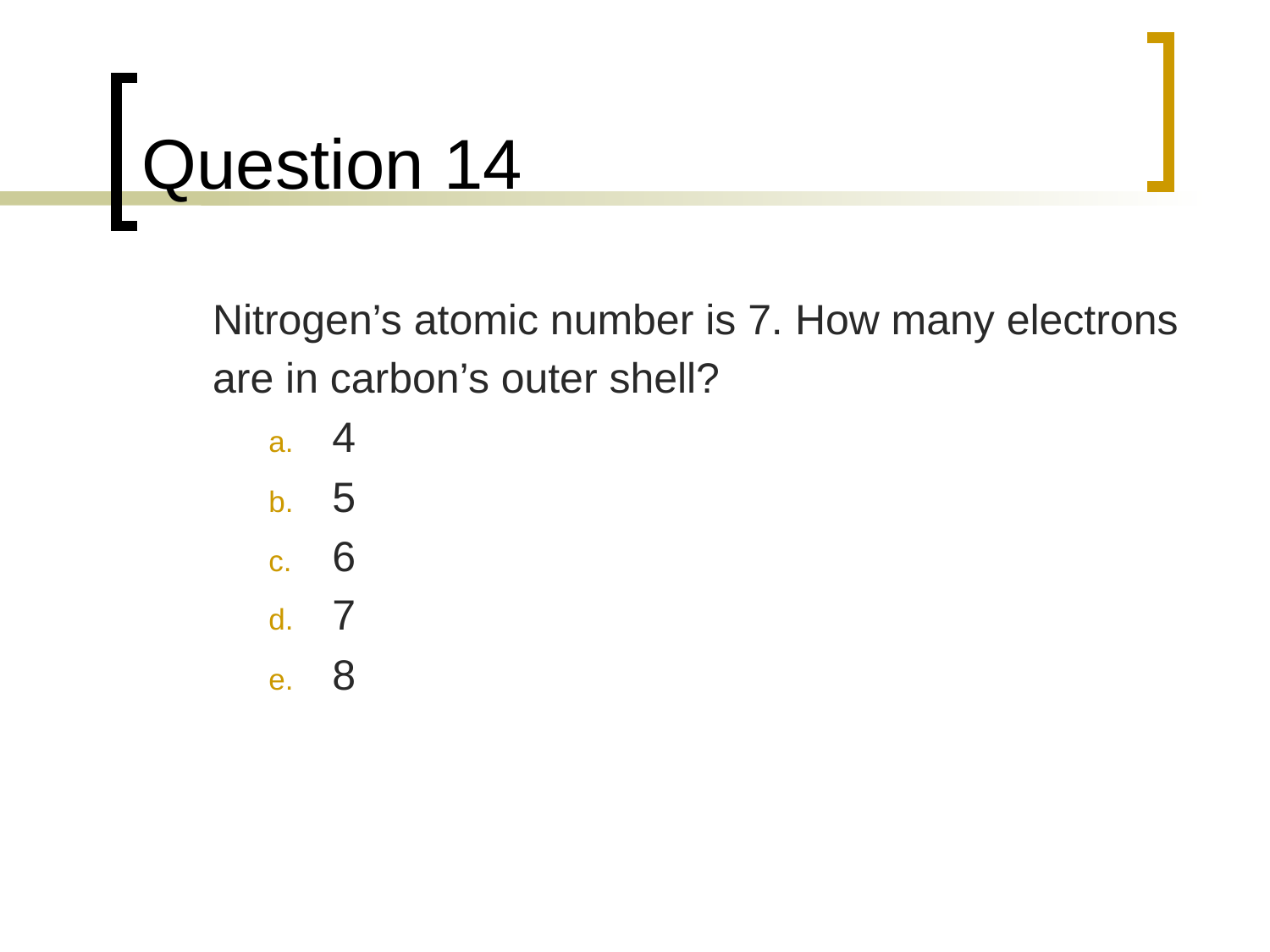

# Question 14
	Nitrogen’s atomic number is 7. How many electrons
	are in carbon’s outer shell?
4
5
6
7
8